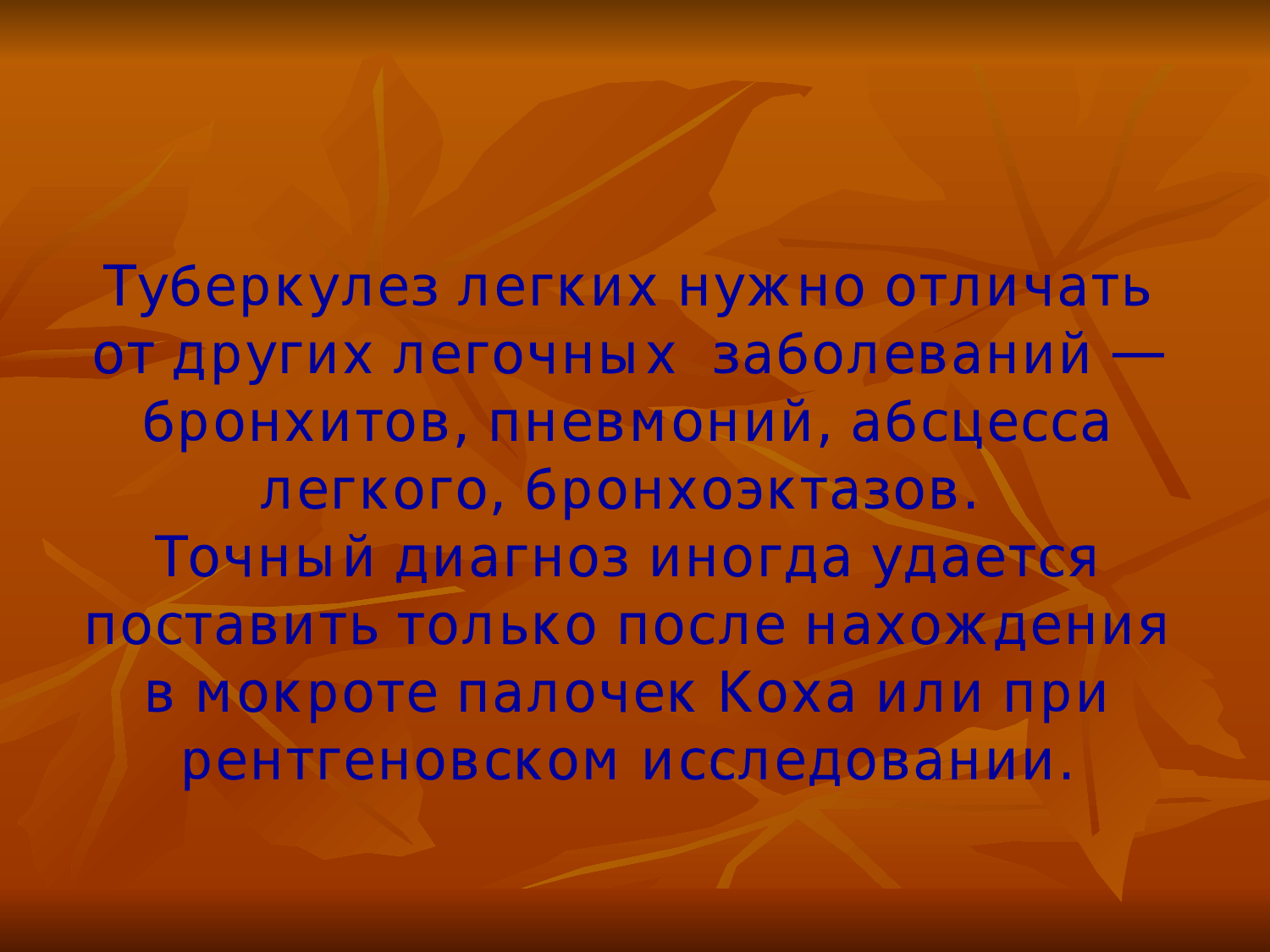

Туберкулез легких нужно отличать от других легочных  заболеваний — бронхитов, пневмоний, абсцесса легкого, бронхоэктазов.
Точный диагноз иногда удается поставить только после нахождения в мокроте палочек Коха или при рентгеновском исследовании.